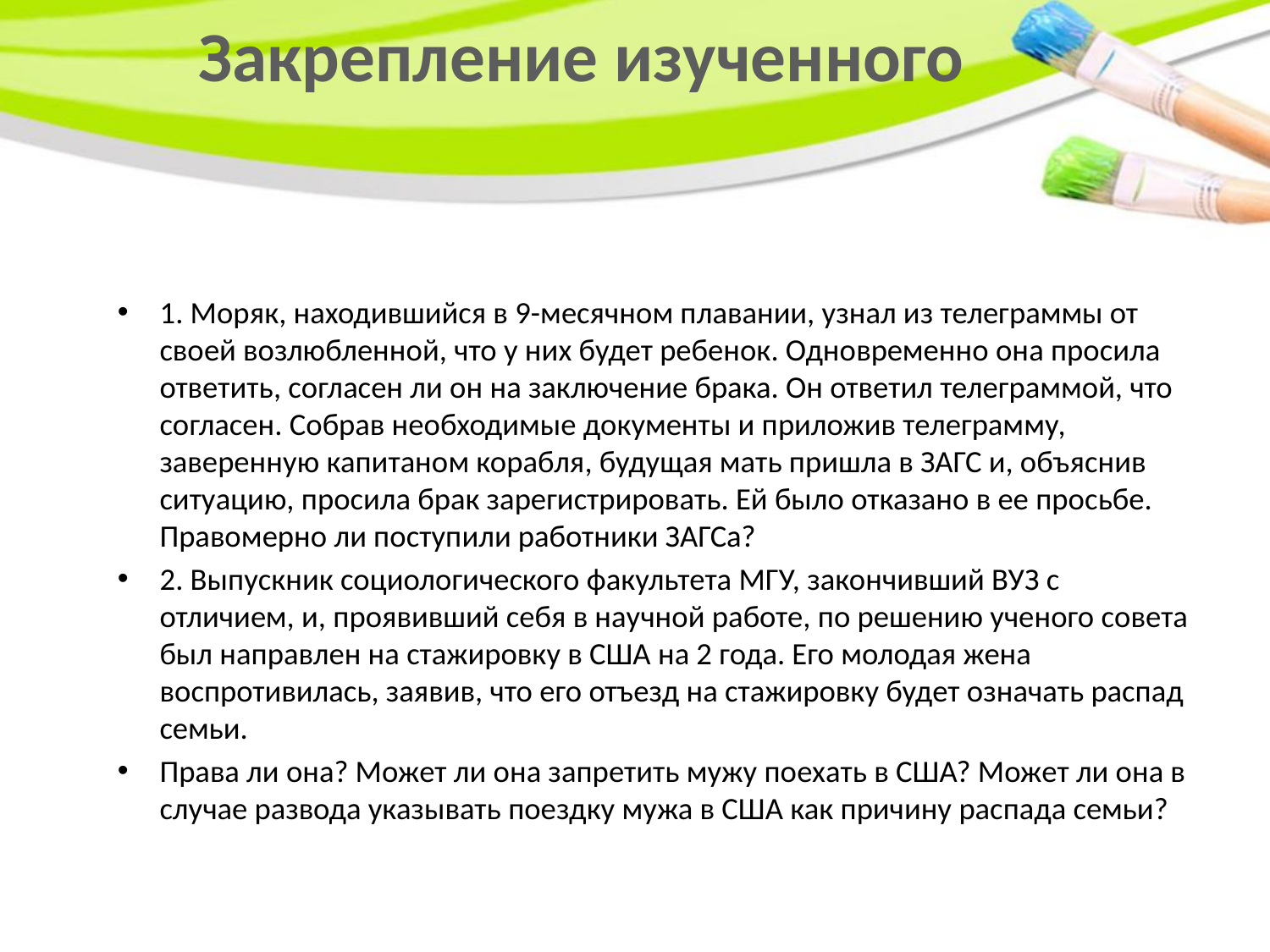

# Закрепление изученного
1. Моряк, находившийся в 9-месячном плавании, узнал из телеграммы от своей возлюбленной, что у них будет ребенок. Одновременно она просила ответить, согласен ли он на заключение брака. Он ответил телеграммой, что согласен. Собрав необходимые документы и приложив телеграмму, заверенную капитаном корабля, будущая мать пришла в ЗАГС и, объяснив ситуацию, просила брак зарегистрировать. Ей было отказано в ее просьбе. Правомерно ли поступили работники ЗАГСа?
2. Выпускник социологического факультета МГУ, закончивший ВУЗ с отличием, и, проявивший себя в научной работе, по решению ученого совета был направлен на стажировку в США на 2 года. Его молодая жена воспротивилась, заявив, что его отъезд на стажировку будет означать распад семьи.
Права ли она? Может ли она запретить мужу поехать в США? Может ли она в случае развода указывать поездку мужа в США как причину распада семьи?